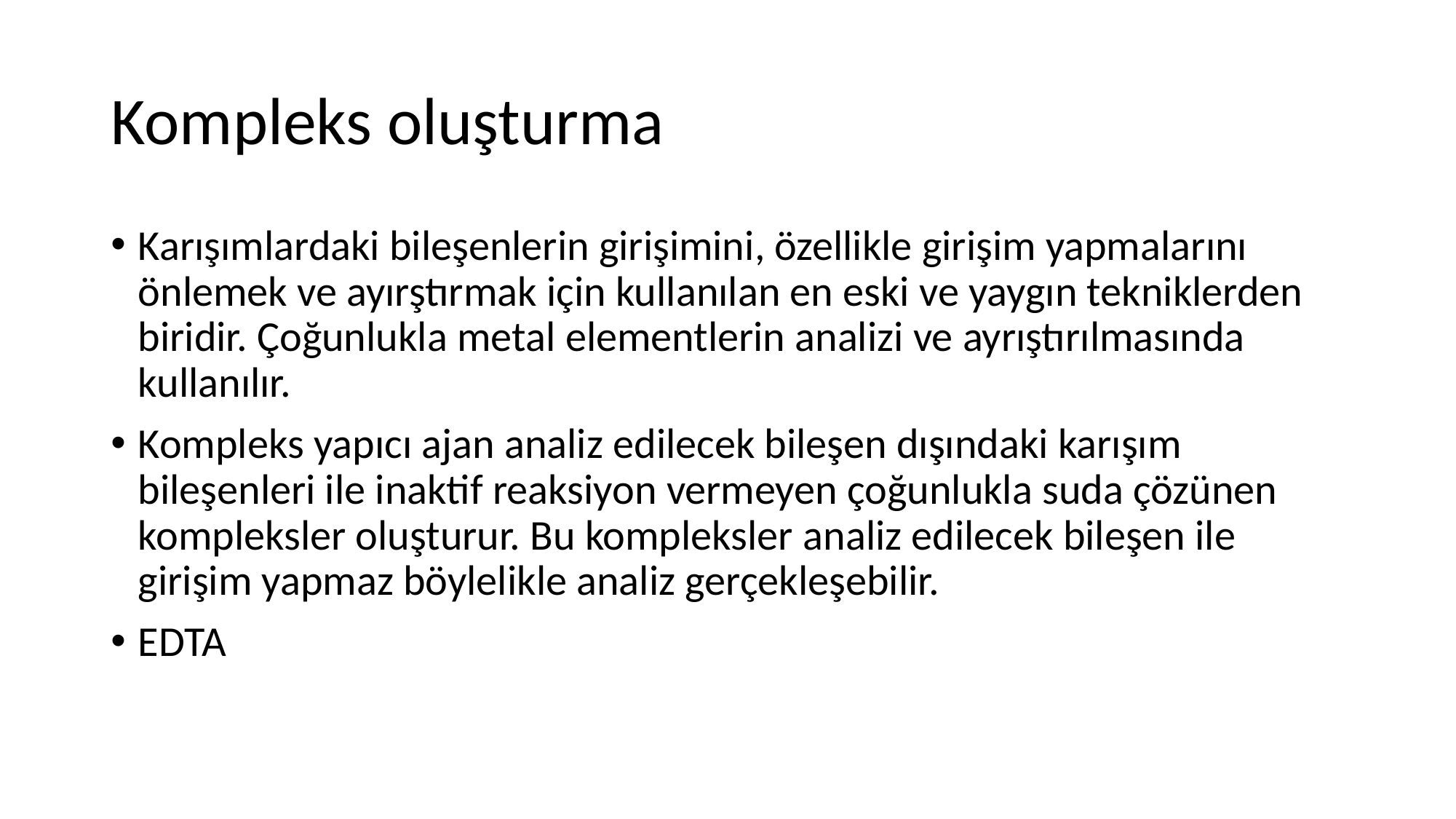

# Kompleks oluşturma
Karışımlardaki bileşenlerin girişimini, özellikle girişim yapmalarını önlemek ve ayırştırmak için kullanılan en eski ve yaygın tekniklerden biridir. Çoğunlukla metal elementlerin analizi ve ayrıştırılmasında kullanılır.
Kompleks yapıcı ajan analiz edilecek bileşen dışındaki karışım bileşenleri ile inaktif reaksiyon vermeyen çoğunlukla suda çözünen kompleksler oluşturur. Bu kompleksler analiz edilecek bileşen ile girişim yapmaz böylelikle analiz gerçekleşebilir.
EDTA